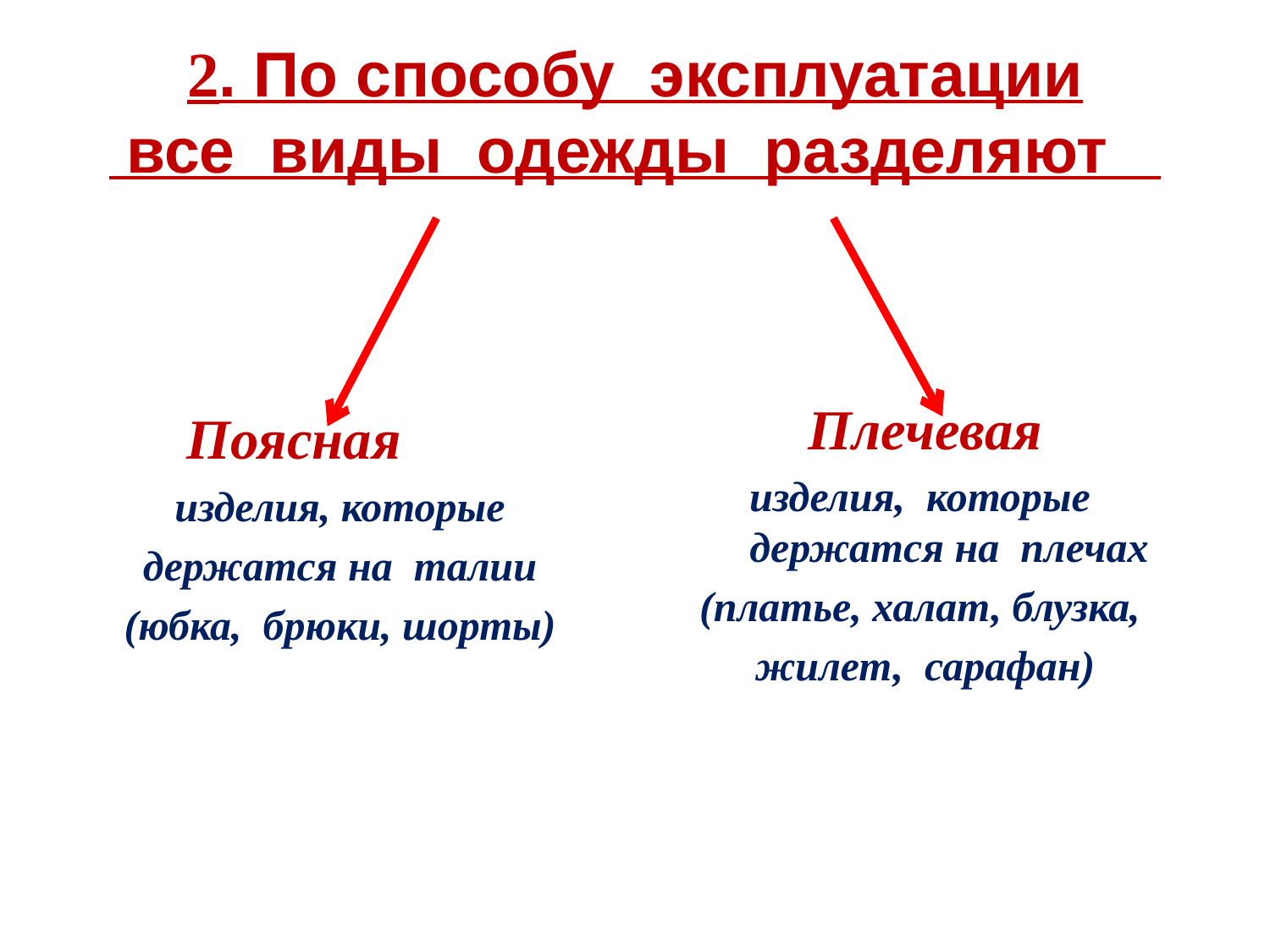

# 2. По способу  эксплуатации все  виды  одежды  разделяют
Плечевая
изделия,  которые  держатся на  плечах
(платье, халат, блузка,
жилет,  сарафан)
          Поясная
изделия, которые
держатся на  талии
(юбка,  брюки, шорты)